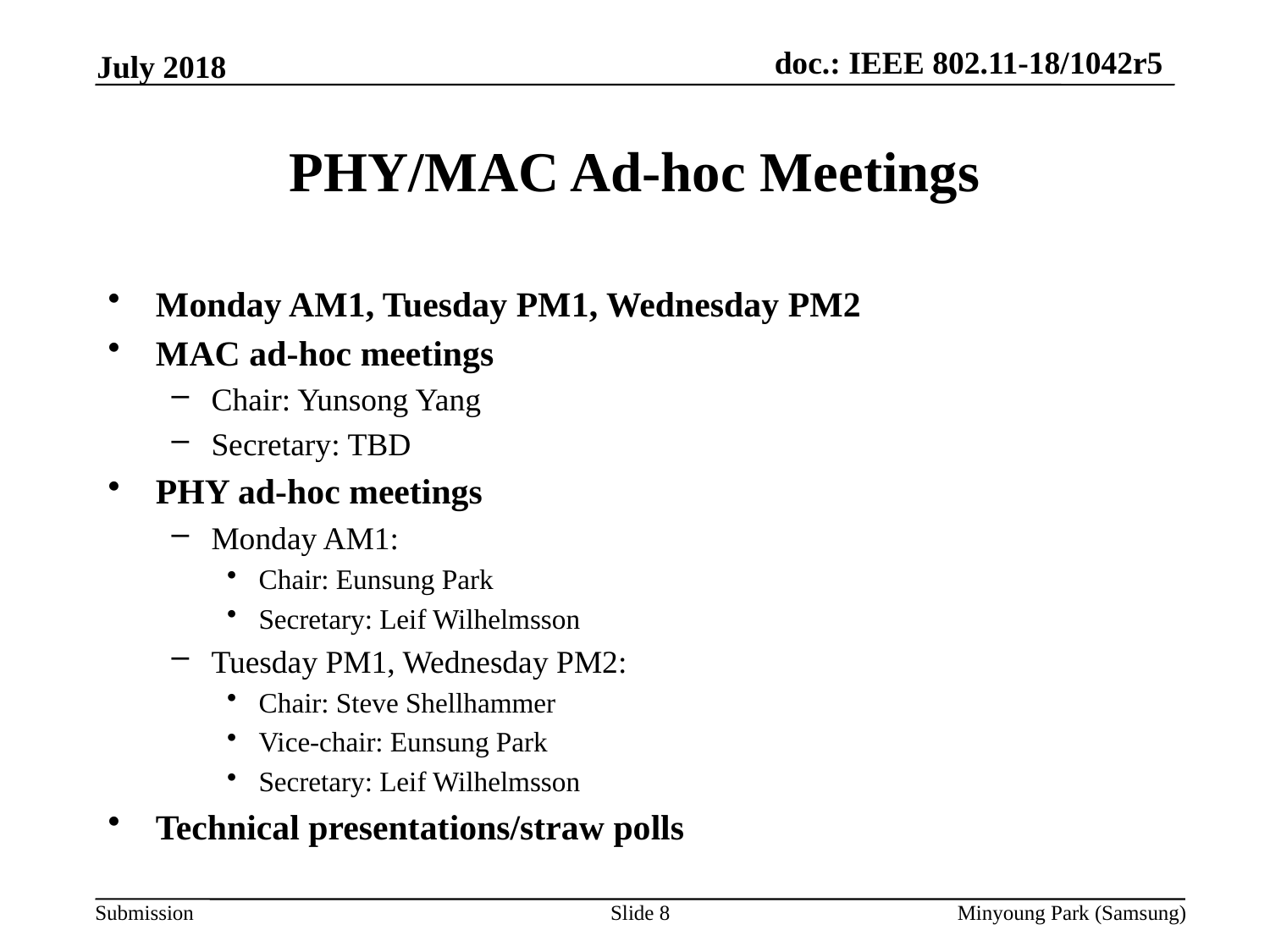

July 2018
# PHY/MAC Ad-hoc Meetings
Monday AM1, Tuesday PM1, Wednesday PM2
MAC ad-hoc meetings
Chair: Yunsong Yang
Secretary: TBD
PHY ad-hoc meetings
Monday AM1:
Chair: Eunsung Park
Secretary: Leif Wilhelmsson
Tuesday PM1, Wednesday PM2:
Chair: Steve Shellhammer
Vice-chair: Eunsung Park
Secretary: Leif Wilhelmsson
Technical presentations/straw polls
Slide 8
Minyoung Park (Samsung)